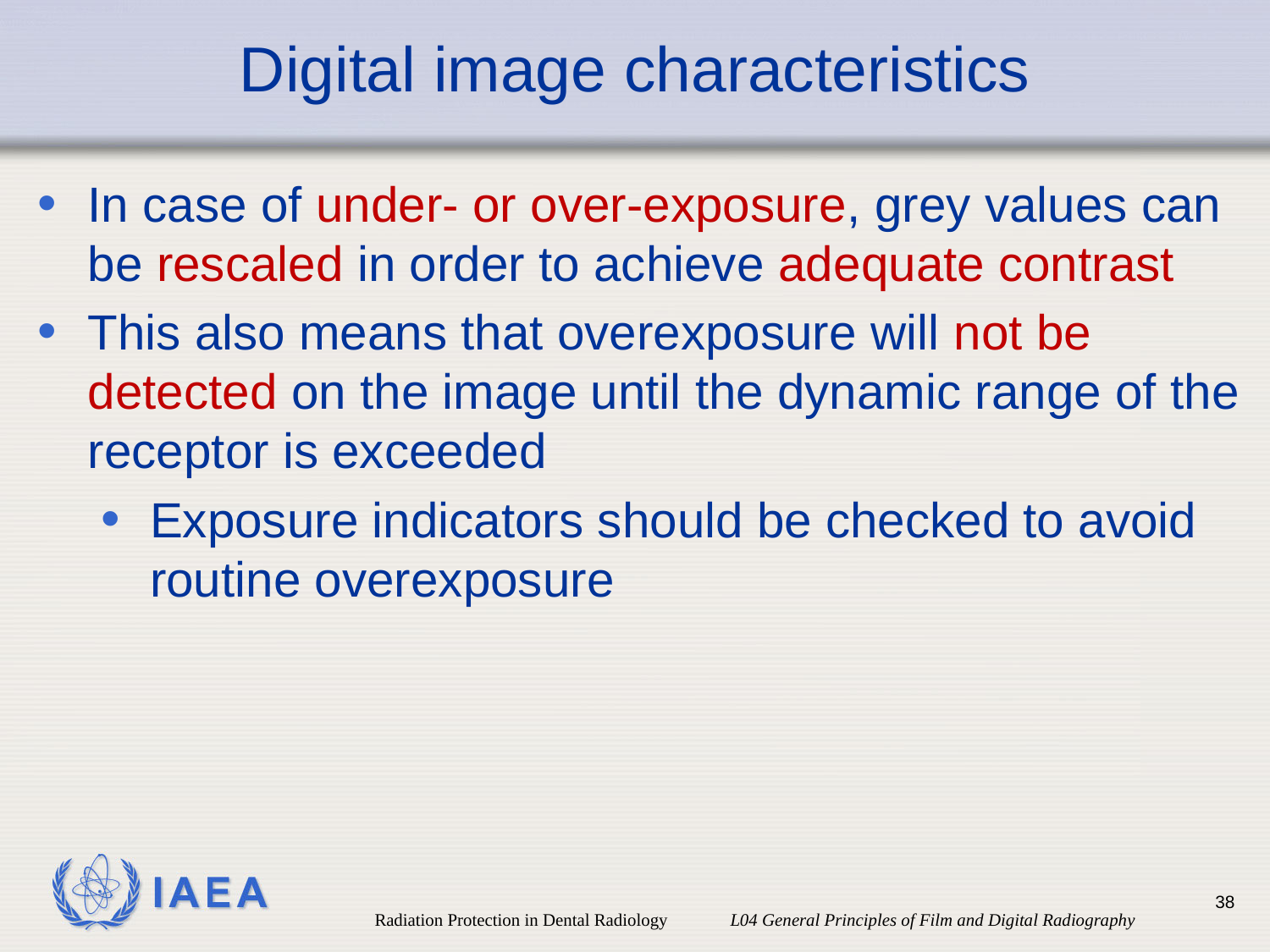

# Digital image characteristics
In case of under- or over-exposure, grey values can be rescaled in order to achieve adequate contrast
This also means that overexposure will not be detected on the image until the dynamic range of the receptor is exceeded
Exposure indicators should be checked to avoid routine overexposure

38
Radiation Protection in Dental Radiology              L04 General Principles of Film and Digital Radiography